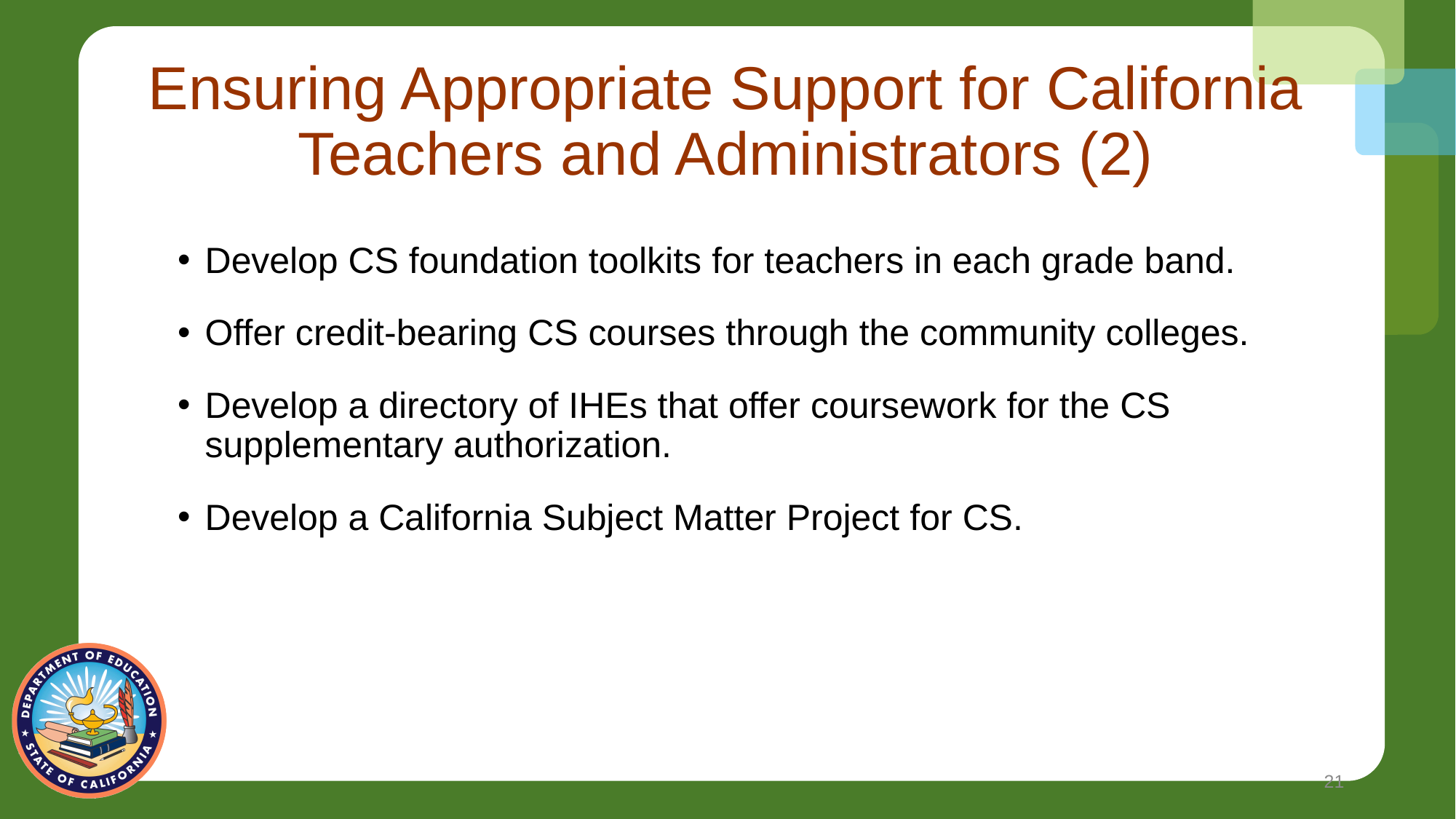

# Ensuring Appropriate Support for California Teachers and Administrators (2)
Develop CS foundation toolkits for teachers in each grade band.
Offer credit-bearing CS courses through the community colleges.
Develop a directory of IHEs that offer coursework for the CS supplementary authorization.
Develop a California Subject Matter Project for CS.

21